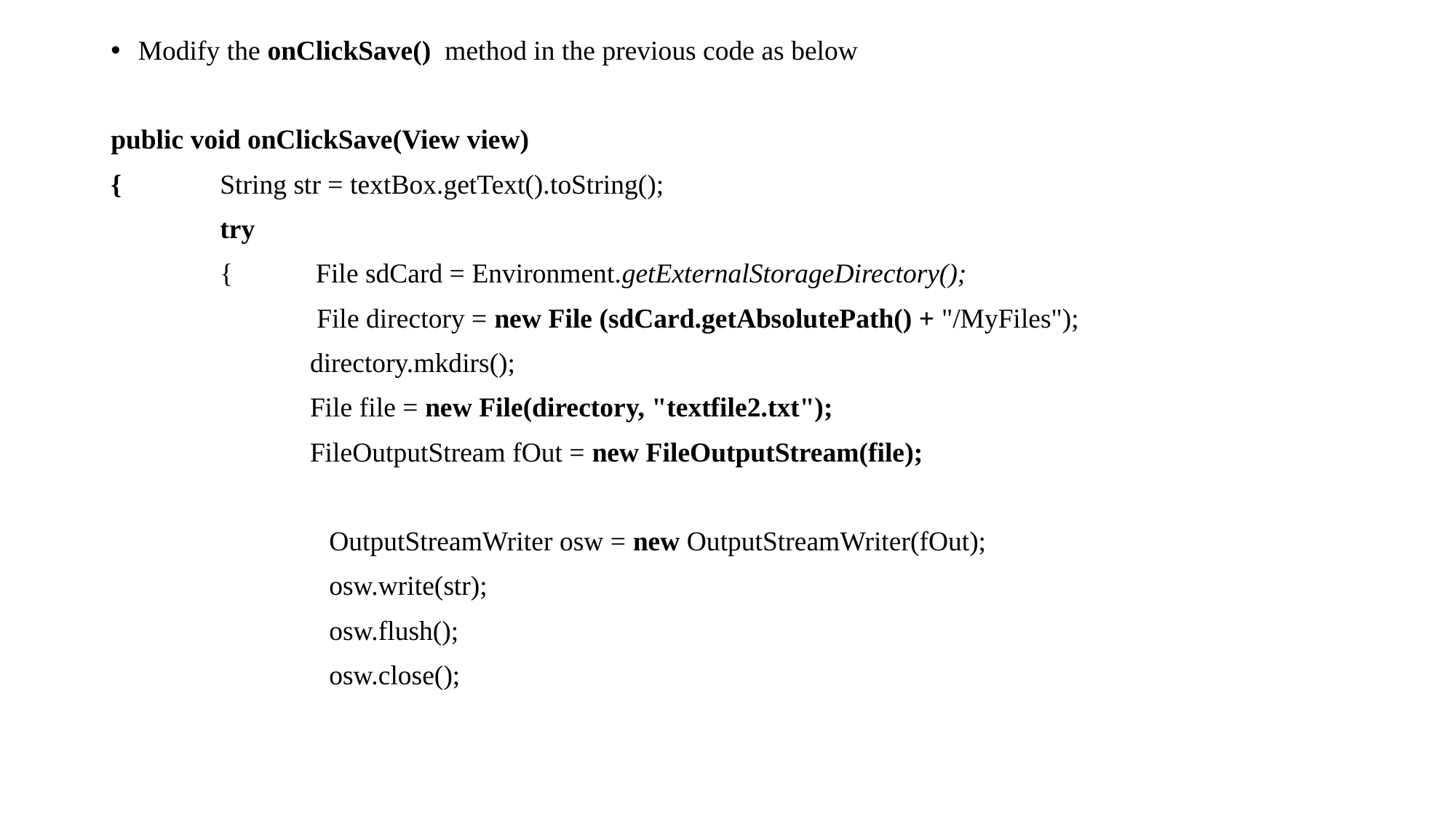

Modify the onClickSave()  method in the previous code as below

public void onClickSave(View view)
{	String str = textBox.getText().toString();
	try
	{            File sdCard = Environment.getExternalStorageDirectory();
            	              File directory = new File (sdCard.getAbsolutePath() + "/MyFiles");
          	             directory.mkdirs();
           	             File file = new File(directory, "textfile2.txt");
           	             FileOutputStream fOut = new FileOutputStream(file);

      		OutputStreamWriter osw = new OutputStreamWriter(fOut);
		osw.write(str);
		osw.flush();
		osw.close();